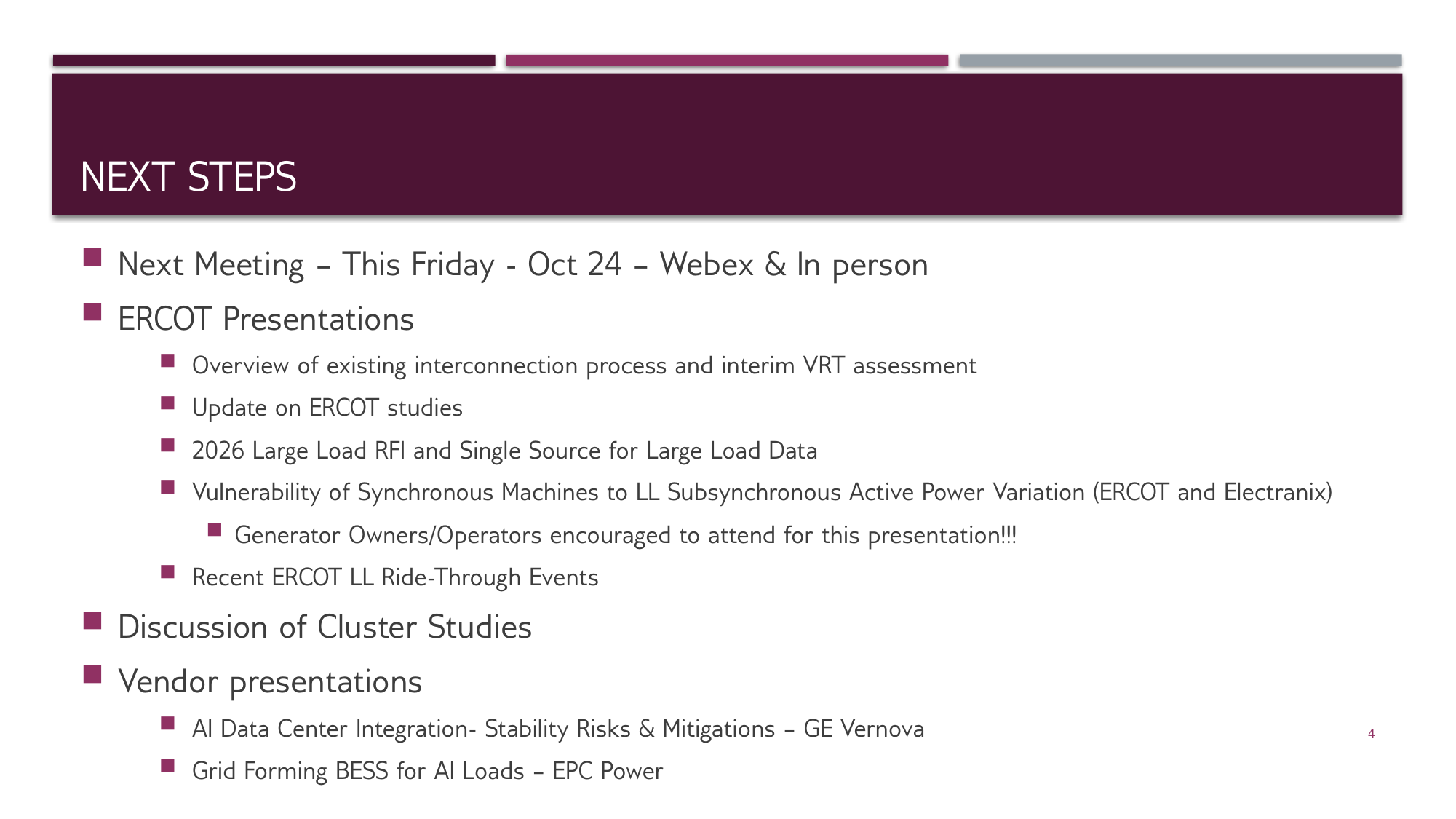

# Next Steps
Next Meeting – This Friday - Oct 24 – Webex & In person
ERCOT Presentations
Overview of existing interconnection process and interim VRT assessment
Update on ERCOT studies
2026 Large Load RFI and Single Source for Large Load Data
Vulnerability of Synchronous Machines to LL Subsynchronous Active Power Variation (ERCOT and Electranix)
Generator Owners/Operators encouraged to attend for this presentation!!!
Recent ERCOT LL Ride-Through Events
Discussion of Cluster Studies
Vendor presentations
AI Data Center Integration- Stability Risks & Mitigations – GE Vernova
Grid Forming BESS for AI Loads – EPC Power

4